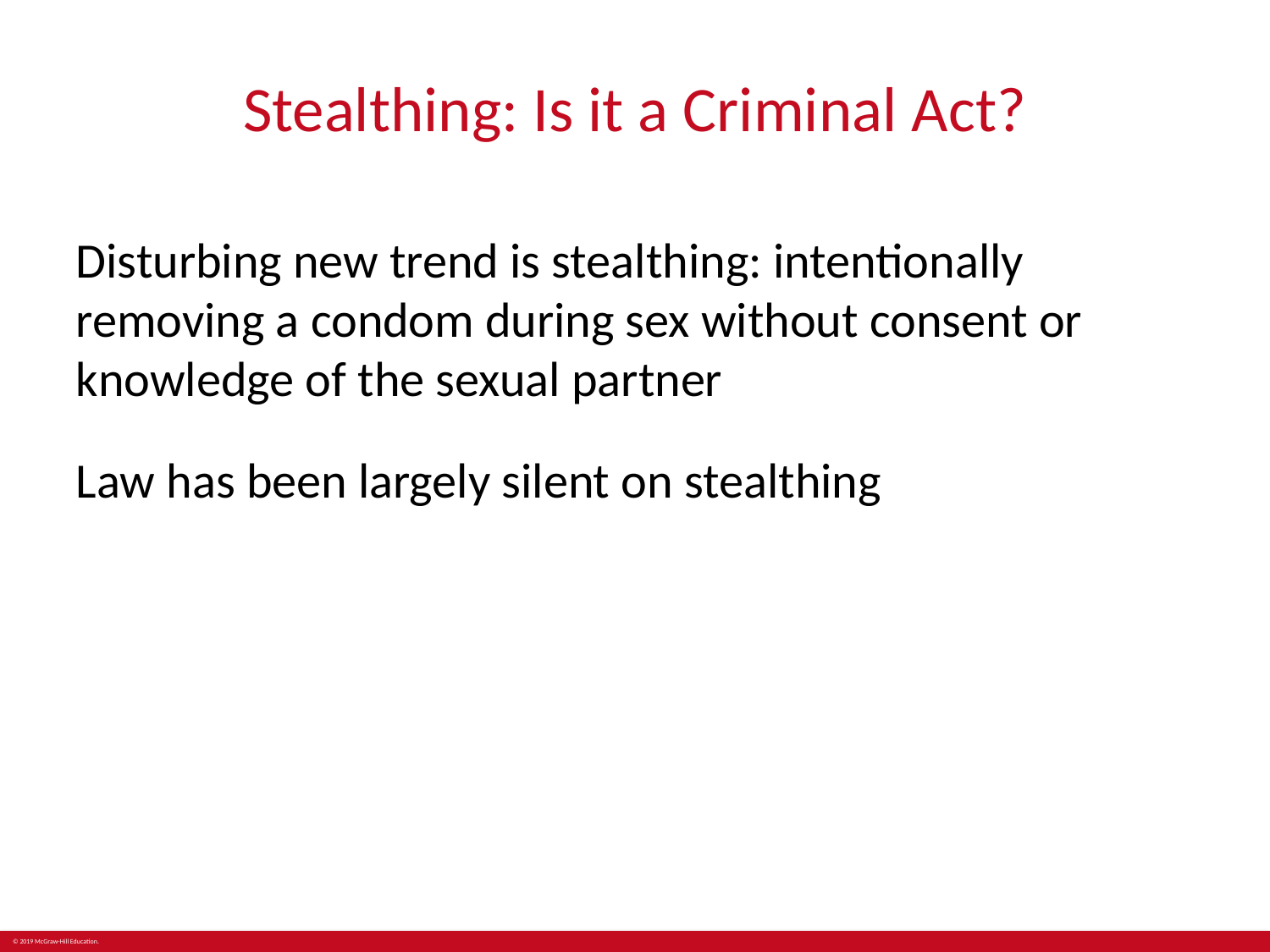

# Stealthing: Is it a Criminal Act?
Disturbing new trend is stealthing: intentionally removing a condom during sex without consent or knowledge of the sexual partner
Law has been largely silent on stealthing